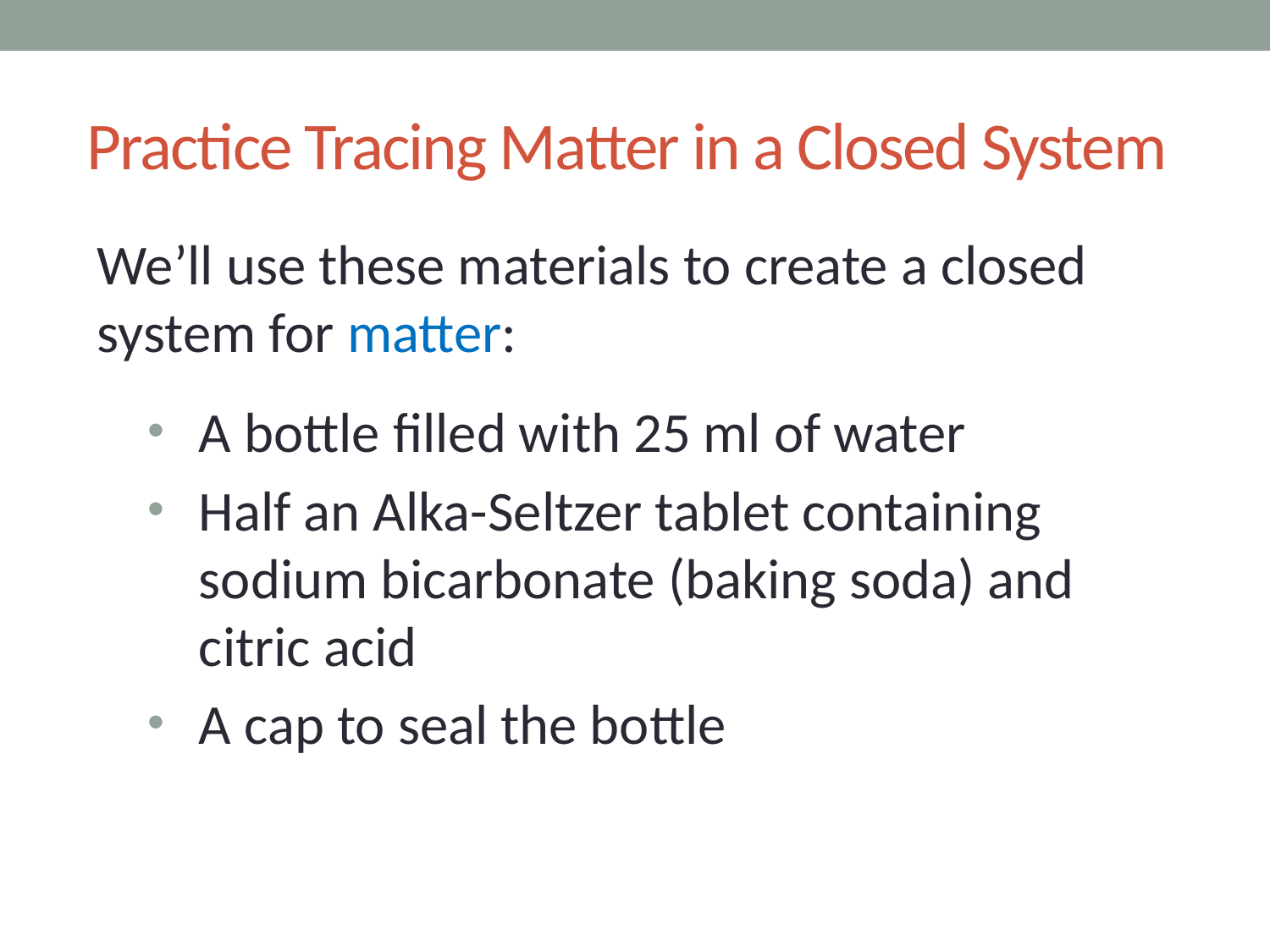

# Practice Tracing Matter in a Closed System
We’ll use these materials to create a closed system for matter:
A bottle filled with 25 ml of water
Half an Alka-Seltzer tablet containing sodium bicarbonate (baking soda) and citric acid
A cap to seal the bottle